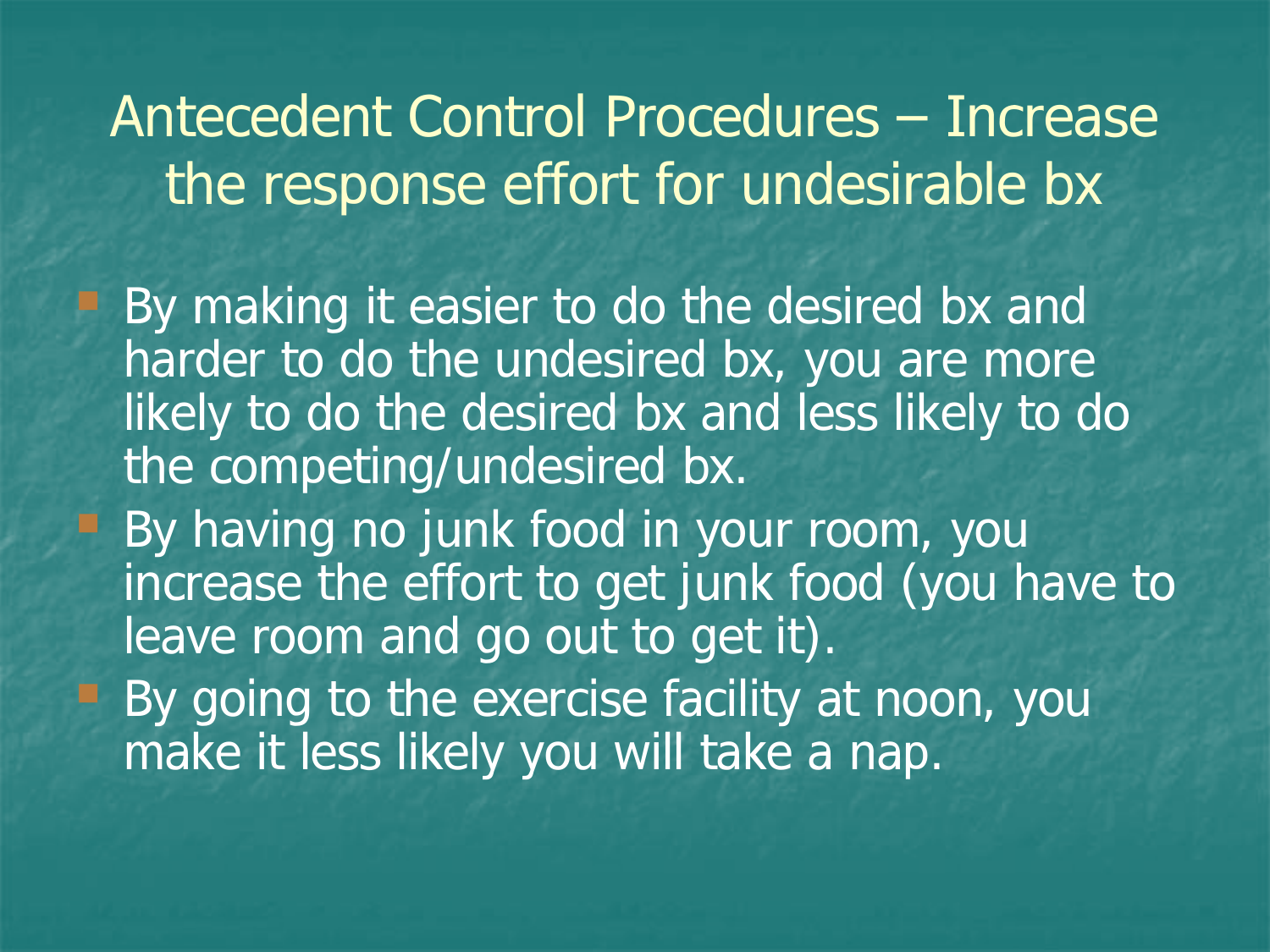

# Antecedent Control Procedures – Increase the response effort for undesirable bx
By making it easier to do the desired bx and harder to do the undesired bx, you are more likely to do the desired bx and less likely to do the competing/undesired bx.
By having no junk food in your room, you increase the effort to get junk food (you have to leave room and go out to get it).
By going to the exercise facility at noon, you make it less likely you will take a nap.